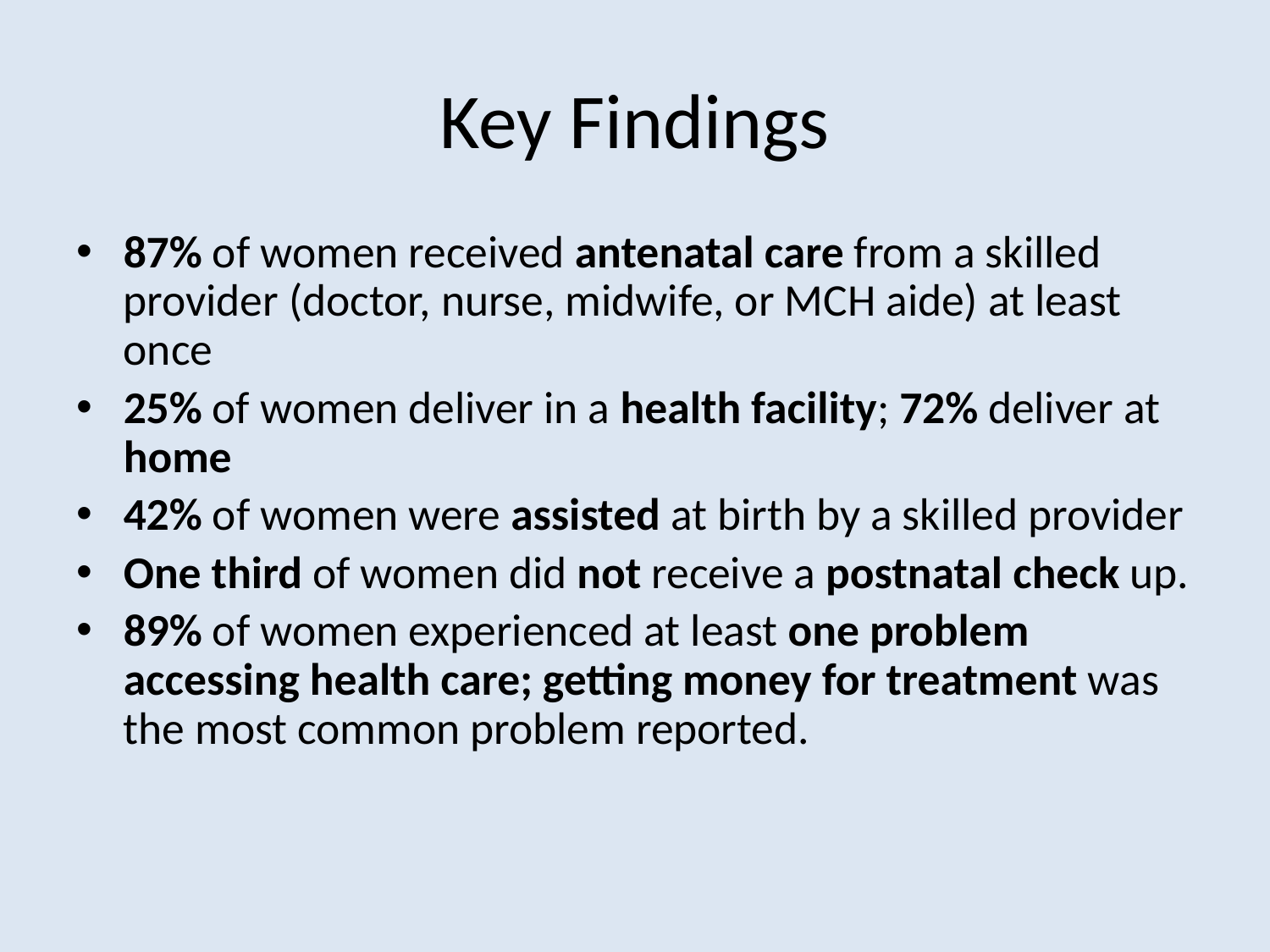

# Key Findings
87% of women received antenatal care from a skilled provider (doctor, nurse, midwife, or MCH aide) at least once
25% of women deliver in a health facility; 72% deliver at home
42% of women were assisted at birth by a skilled provider
One third of women did not receive a postnatal check up.
89% of women experienced at least one problem accessing health care; getting money for treatment was the most common problem reported.